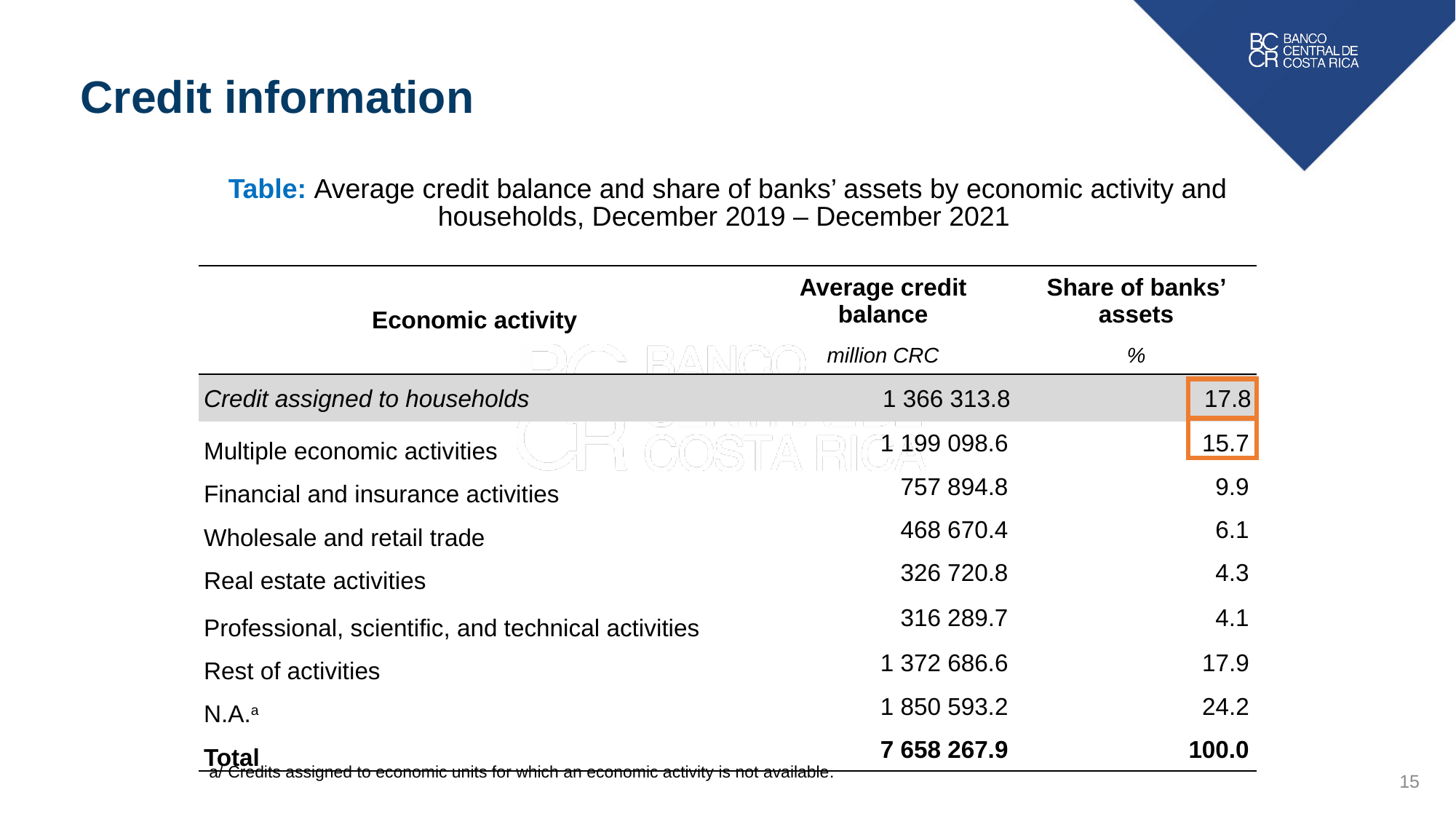

Credit information
Table: Average credit balance and share of banks’ assets by economic activity and households, December 2019 – December 2021
| Economic activity | Average credit balance | Share of banks’ assets |
| --- | --- | --- |
|  | million CRC | % |
| Credit assigned to households | 1 366 313.8 | 17.8 |
| Multiple economic activities | 1 199 098.6 | 15.7 |
| Financial and insurance activities | 757 894.8 | 9.9 |
| Wholesale and retail trade | 468 670.4 | 6.1 |
| Real estate activities | 326 720.8 | 4.3 |
| Professional, scientific, and technical activities | 316 289.7 | 4.1 |
| Rest of activities | 1 372 686.6 | 17.9 |
| N.A.a | 1 850 593.2 | 24.2 |
| Total | 7 658 267.9 | 100.0 |

a/ Credits assigned to economic units for which an economic activity is not available.
15